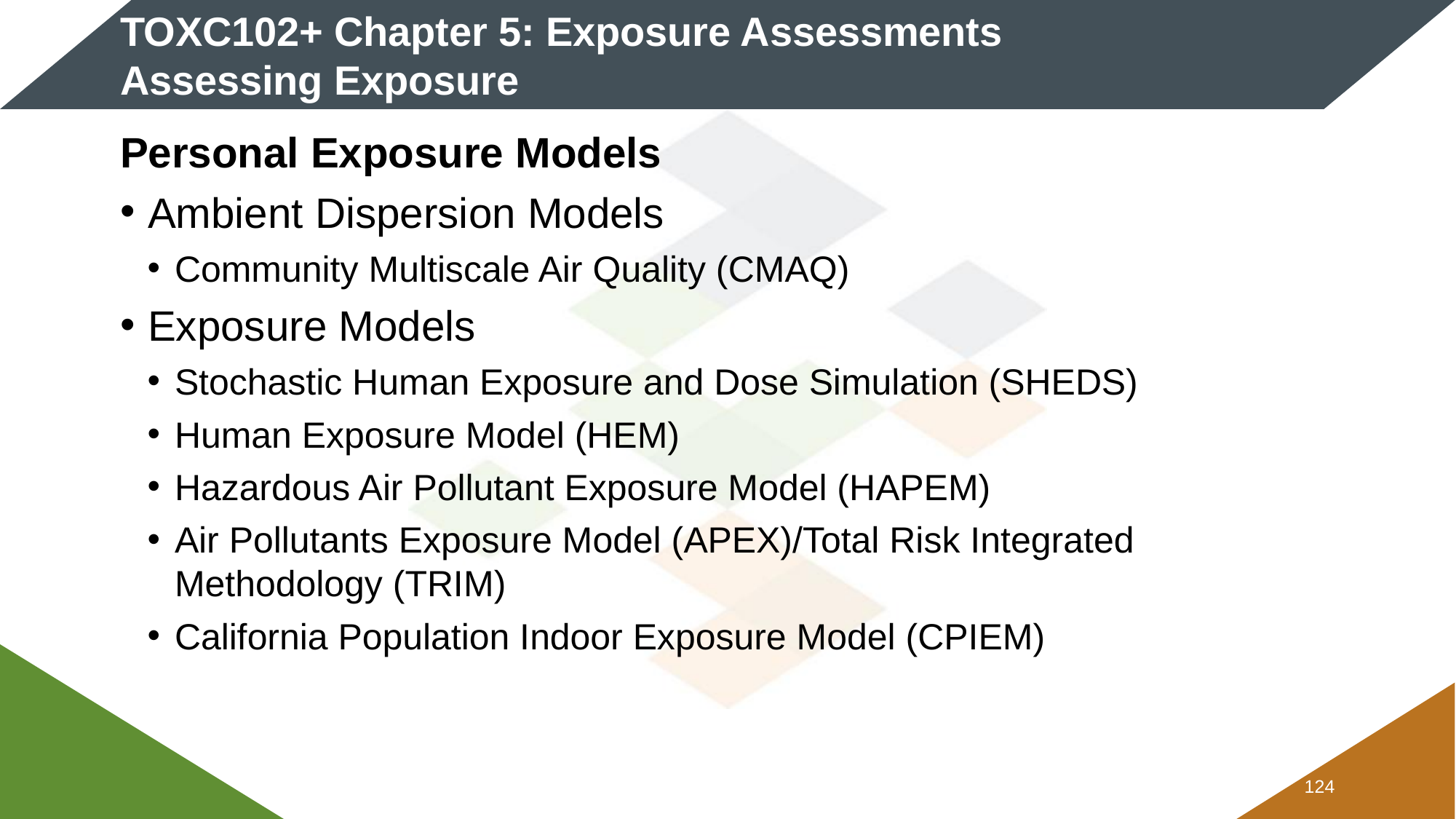

# TOXC102+ Chapter 5: Exposure Assessments Assessing Exposure
Personal Exposure Models
Ambient Dispersion Models
Community Multiscale Air Quality (CMAQ)
Exposure Models
Stochastic Human Exposure and Dose Simulation (SHEDS)
Human Exposure Model (HEM)
Hazardous Air Pollutant Exposure Model (HAPEM)
Air Pollutants Exposure Model (APEX)/Total Risk Integrated Methodology (TRIM)
California Population Indoor Exposure Model (CPIEM)
124